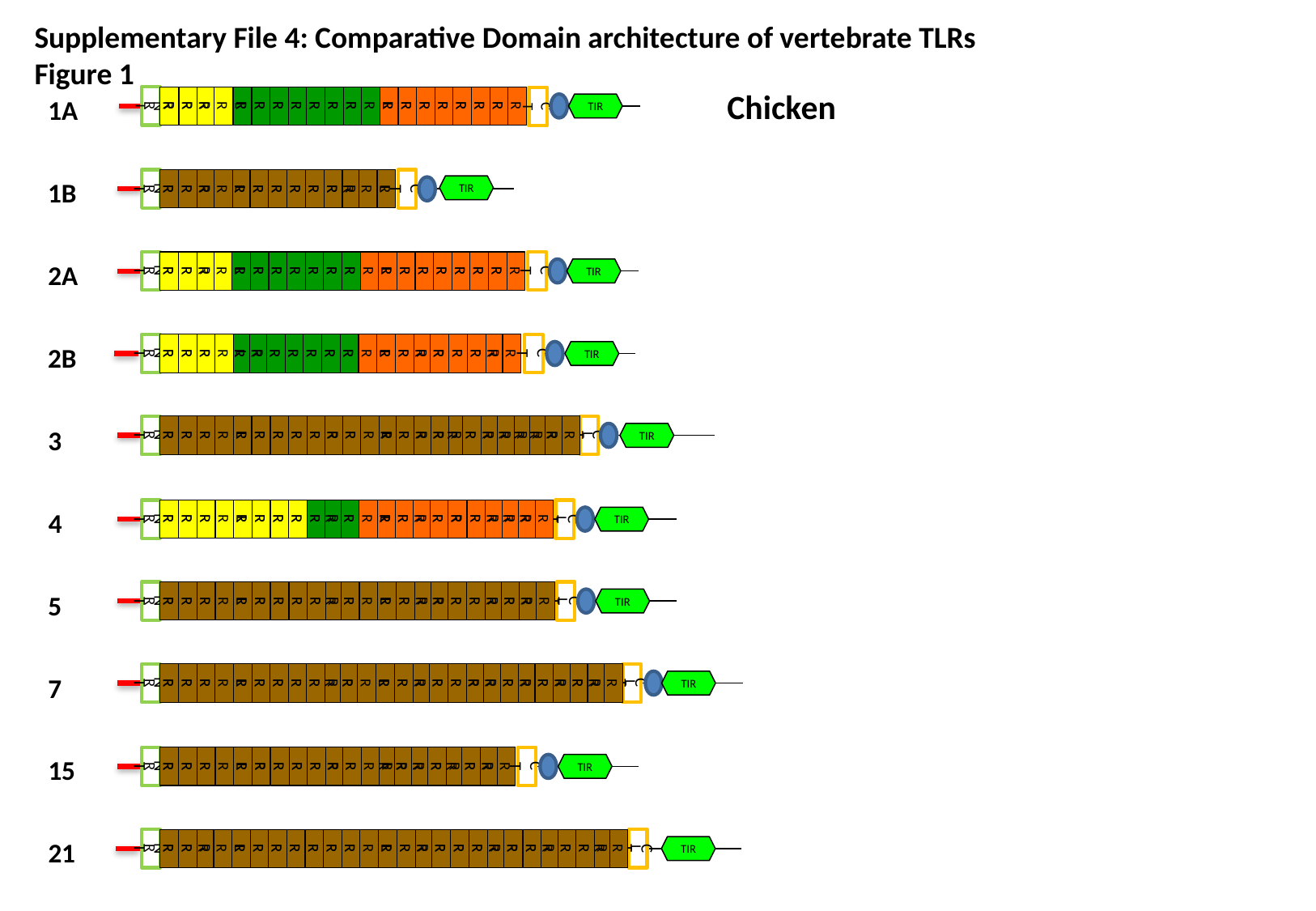

Supplementary File 4: Comparative Domain architecture of vertebrate TLRs
Figure 1
Chicken
NT
LRR
LRR
LRR
LRR
LRR
LRR
LRR
LRR
LRR
LRR
LRR
LRR
LRR
LRR
LRR
LRR
LRR
LRR
LRR
LRR
CT
1A

TIR
NT
LRR
LRR
LRR
LRR
LRR
LRR
LRR
LRR
LRR
LRR
LRR
LRR
LRR
CT
1B
TIR

NT
LRR
LRR
LRR
LRR
LRR
LRR
LRR
LRR
LRR
LRR
LRR
LRR
LRR
LRR
LRR
LRR
LRR
LRR
LRR
LRR
CT
2A

TIR
NT
LRR
LRR
LRR
LRR
LRR
LRR
LRR
LRR
LRR
LRR
LRR
LRR
LRR
LRR
LRR
LRR
LRR
LRR
LRR
LRR
CT
2B

TIR
NT
LRR
LRR
LRR
LRR
LRR
LRR
LRR
LRR
LRR
LRR
LRR
LRR
LRR
LRR
LRR
LRR
LRR
LRR
LRR
LRR
LRR
LRR
LRR
LRR
CT
3

TIR
NT
LRR
LRR
LRR
LRR
LRR
LRR
LRR
LRR
LRR
LRR
LRR
LRR
LRR
LRR
LRR
LRR
LRR
LRR
LRR
LRR
LRR
LRR
CT
4

TIR
NT
LRR
LRR
LRR
LRR
LRR
LRR
LRR
LRR
LRR
LRR
LRR
LRR
LRR
LRR
LRR
LRR
LRR
LRR
LRR
LRR
LRR
LRR
CT
5

TIR
NT
LRR
LRR
LRR
LRR
LRR
LRR
LRR
LRR
LRR
LRR
LRR
LRR
LRR
LRR
LRR
LRR
LRR
LRR
LRR
LRR
LRR
LRR
LRR
LRR
LRR
LRR
CT
7

TIR
NT
LRR
LRR
LRR
LRR
LRR
LRR
LRR
LRR
LRR
LRR
LRR
LRR
LRR
LRR
LRR
LRR
LRR
LRR
LRR
LRR
CT
15

TIR
NT
LRR
LRR
LRR
LRR
LRR
LRR
LRR
LRR
LRR
LRR
LRR
LRR
LRR
LRR
LRR
LRR
LRR
LRR
LRR
LRR
LRR
LRR
LRR
LRR
LRR
LRR
CT
21
TIR